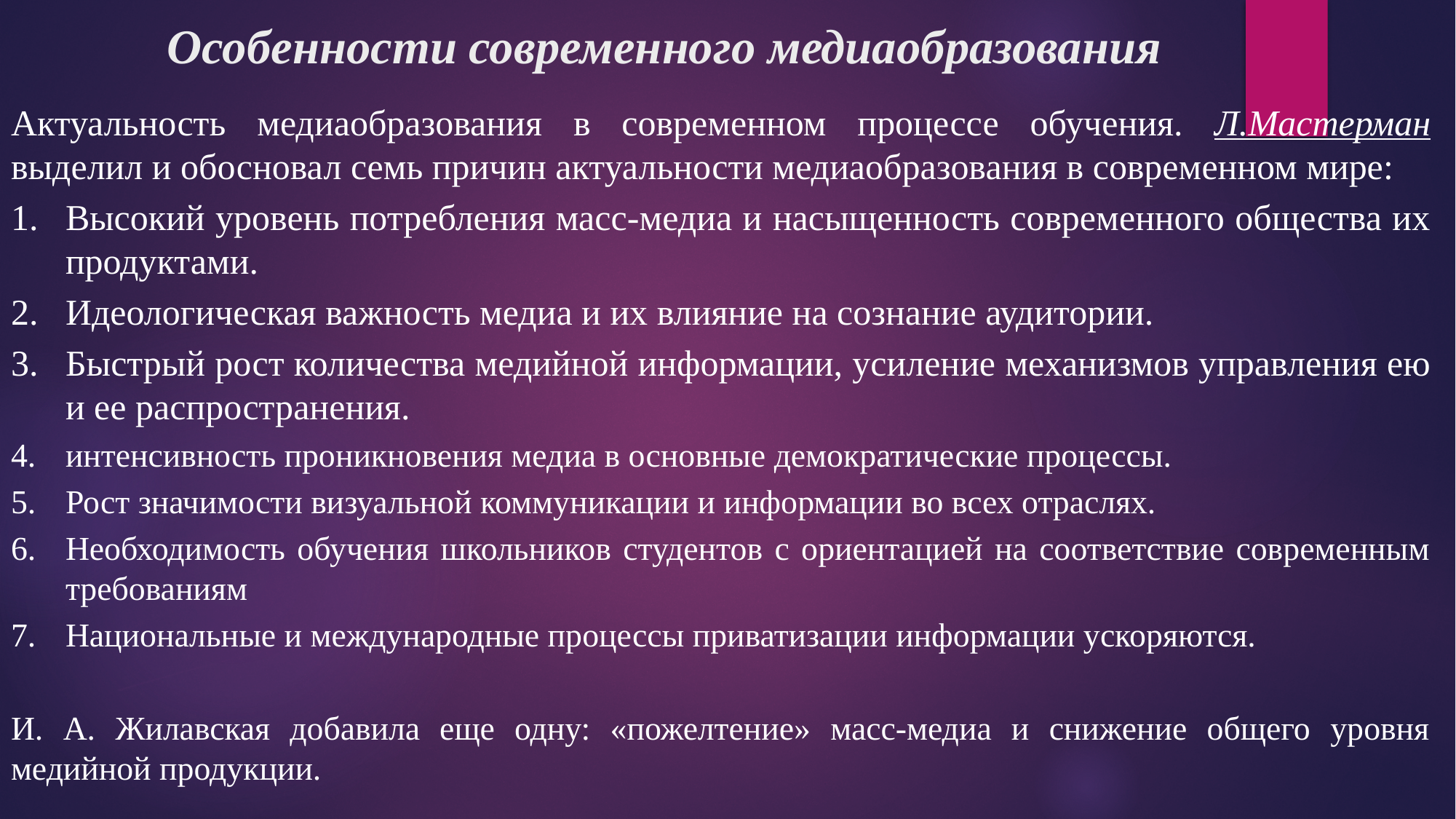

# Особенности современного медиаобразования
Актуальность медиаобразования в современном процессе обучения. Л.Мастерман выделил и обосновал семь причин актуальности медиаобразования в современном мире:
Высокий уровень потребления масс-медиа и насыщенность современного общества их продуктами.
Идеологическая важность медиа и их влияние на сознание аудитории.
Быстрый рост количества медийной информации, усиление механизмов управления ею и ее распространения.
интенсивность проникновения медиа в основные демократические процессы.
Рост значимости визуальной коммуникации и информации во всех отраслях.
Необходимость обучения школьников студентов с ориентацией на соответствие современным требованиям
Национальные и международные процессы приватизации информации ускоряются.

И. А. Жилавская добавила еще одну: «пожелтение» масс-медиа и снижение общего уровня медийной продукции.